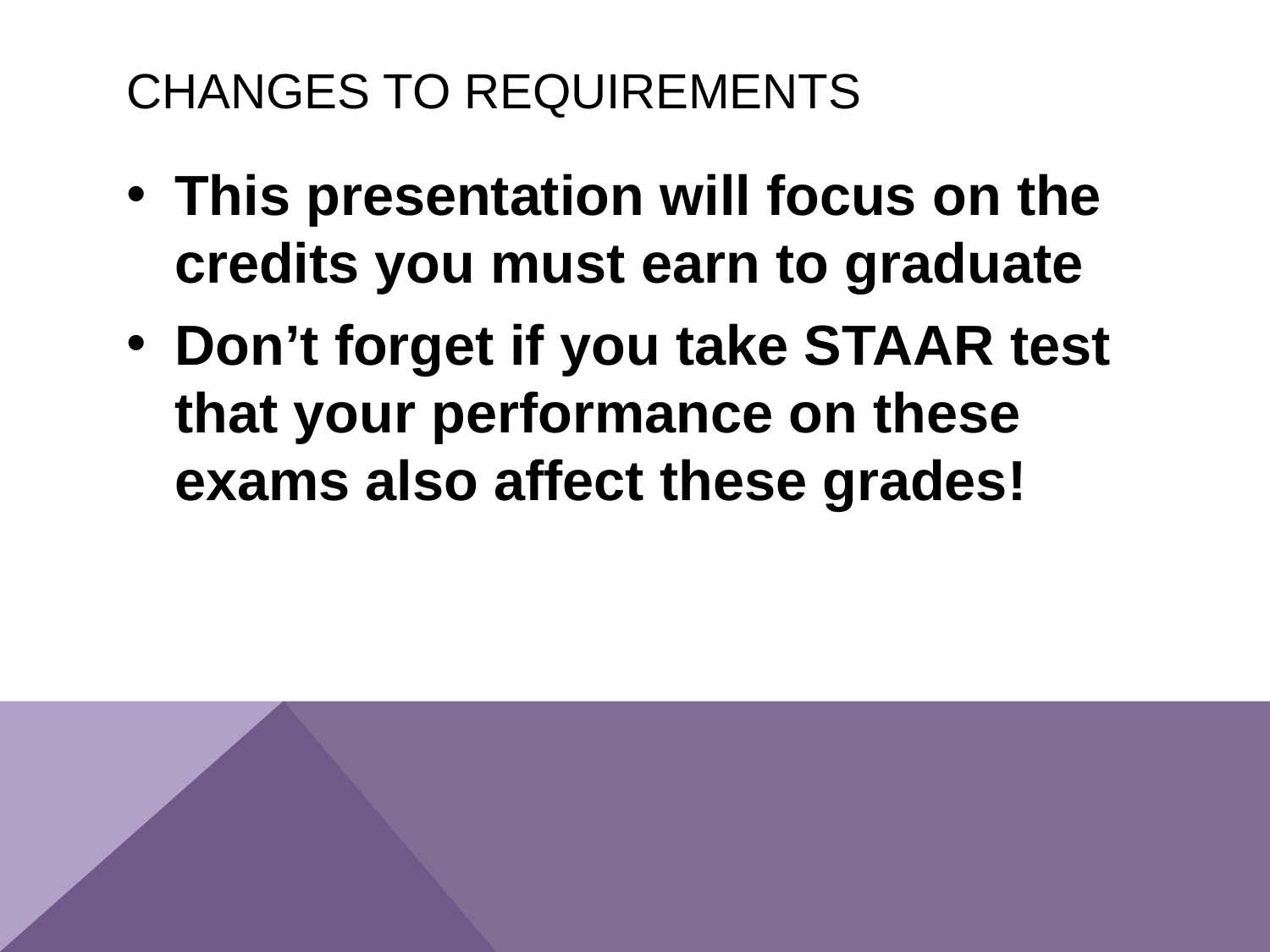

# Changes to requirements
This presentation will focus on the credits you must earn to graduate
Don’t forget if you take STAAR test that your performance on these exams also affect these grades!